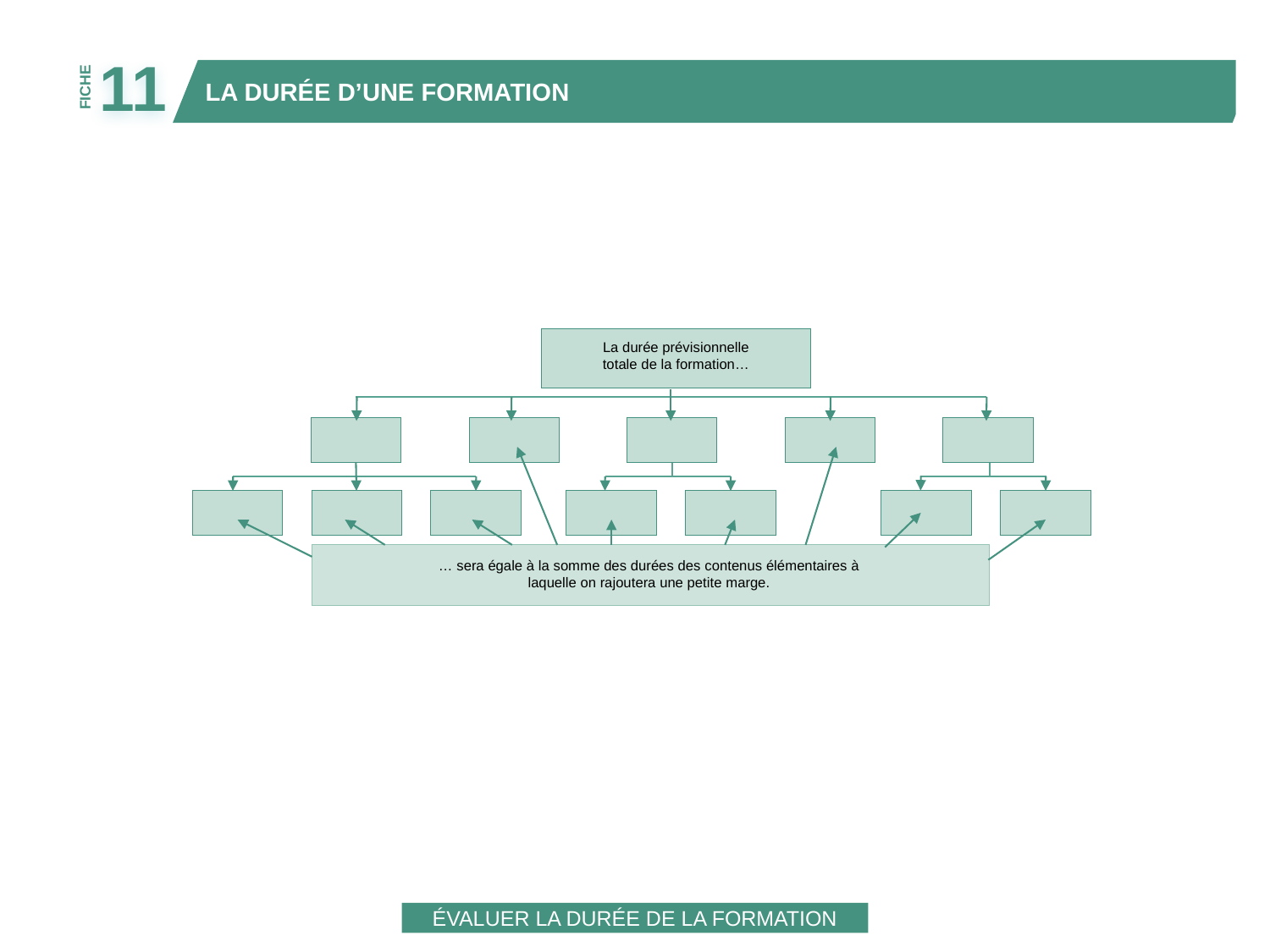

11

LA DURÉE D’UNE FORMATION
FICHE

La durée prévisionnelle
totale de la formation…

… sera égale à la somme des durées des contenus élémentaires à
laquelle on rajoutera une petite marge.
ÉVALUER LA DURÉE DE LA FORMATION